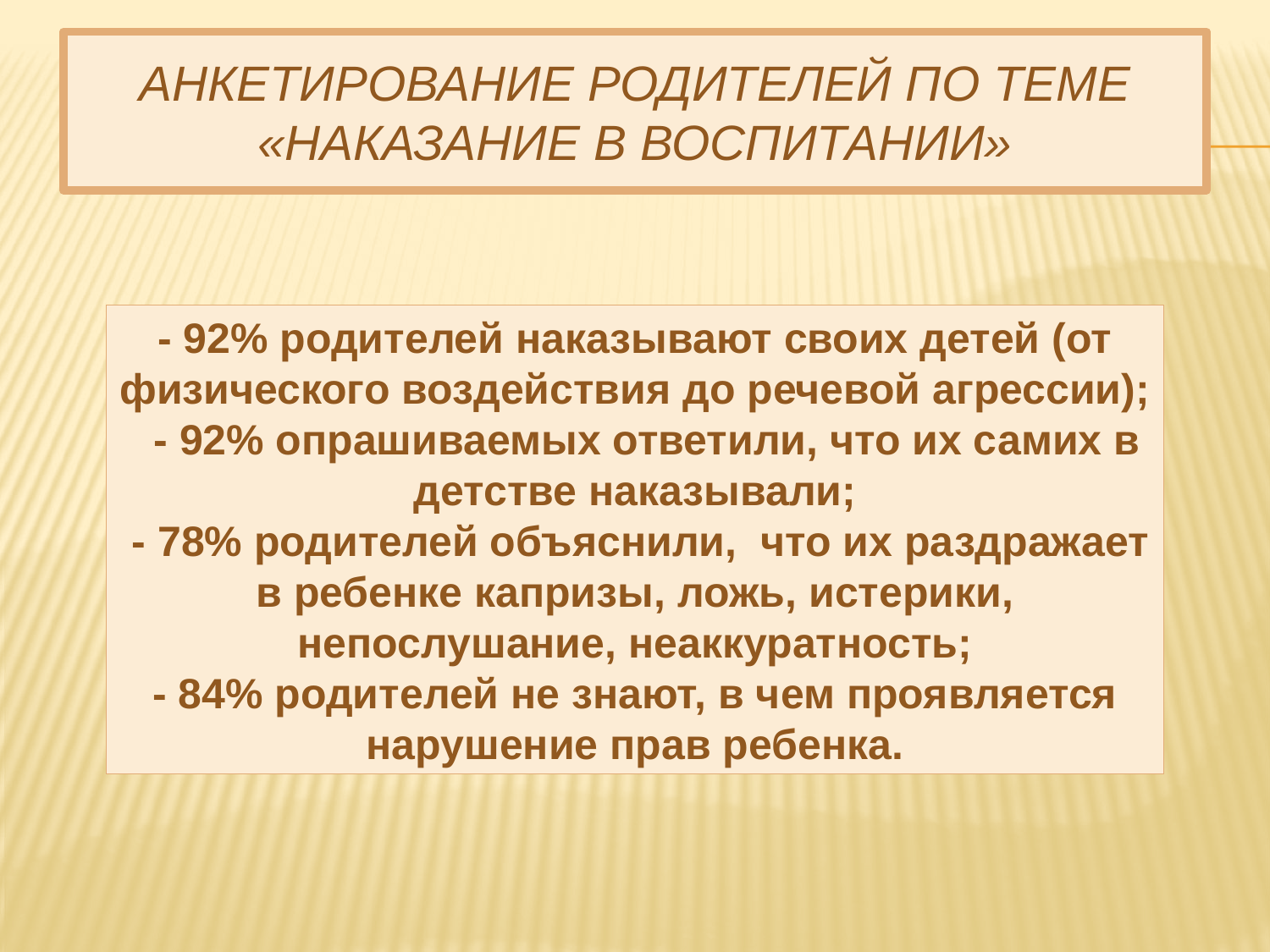

# Анкетирование родителей по теме «Наказание в воспитании»
- 92% родителей наказывают своих детей (от физического воздействия до речевой агрессии);
  - 92% опрашиваемых ответили, что их самих в детстве наказывали;
 - 78% родителей объяснили,  что их раздражает в ребенке капризы, ложь, истерики, непослушание, неаккуратность;
- 84% родителей не знают, в чем проявляется нарушение прав ребенка.